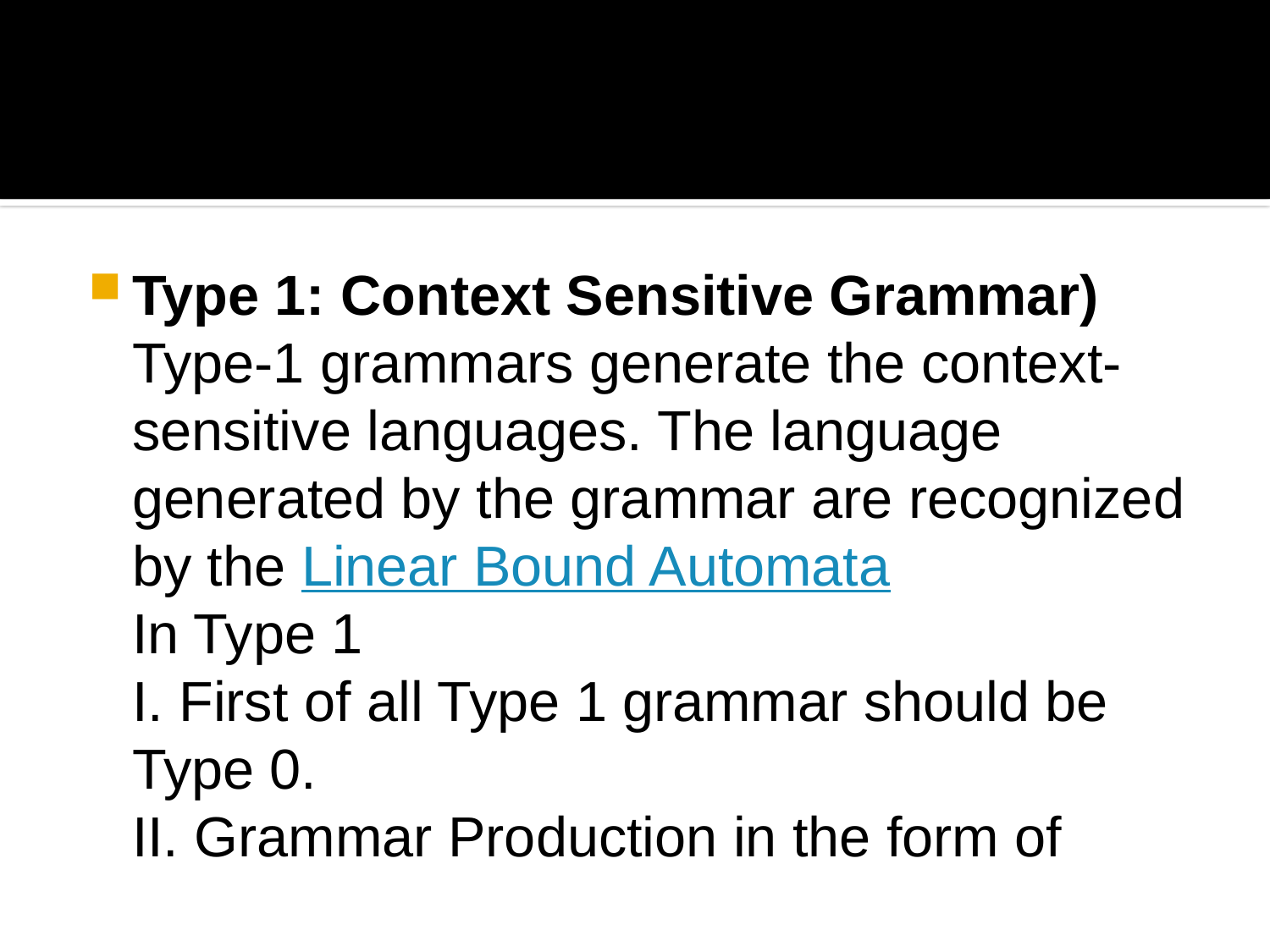

#
Type 1: Context Sensitive Grammar)
Type-1 grammars generate the context-sensitive languages. The language generated by the grammar are recognized by the Linear Bound Automata
In Type 1
I. First of all Type 1 grammar should be Type 0.
II. Grammar Production in the form of